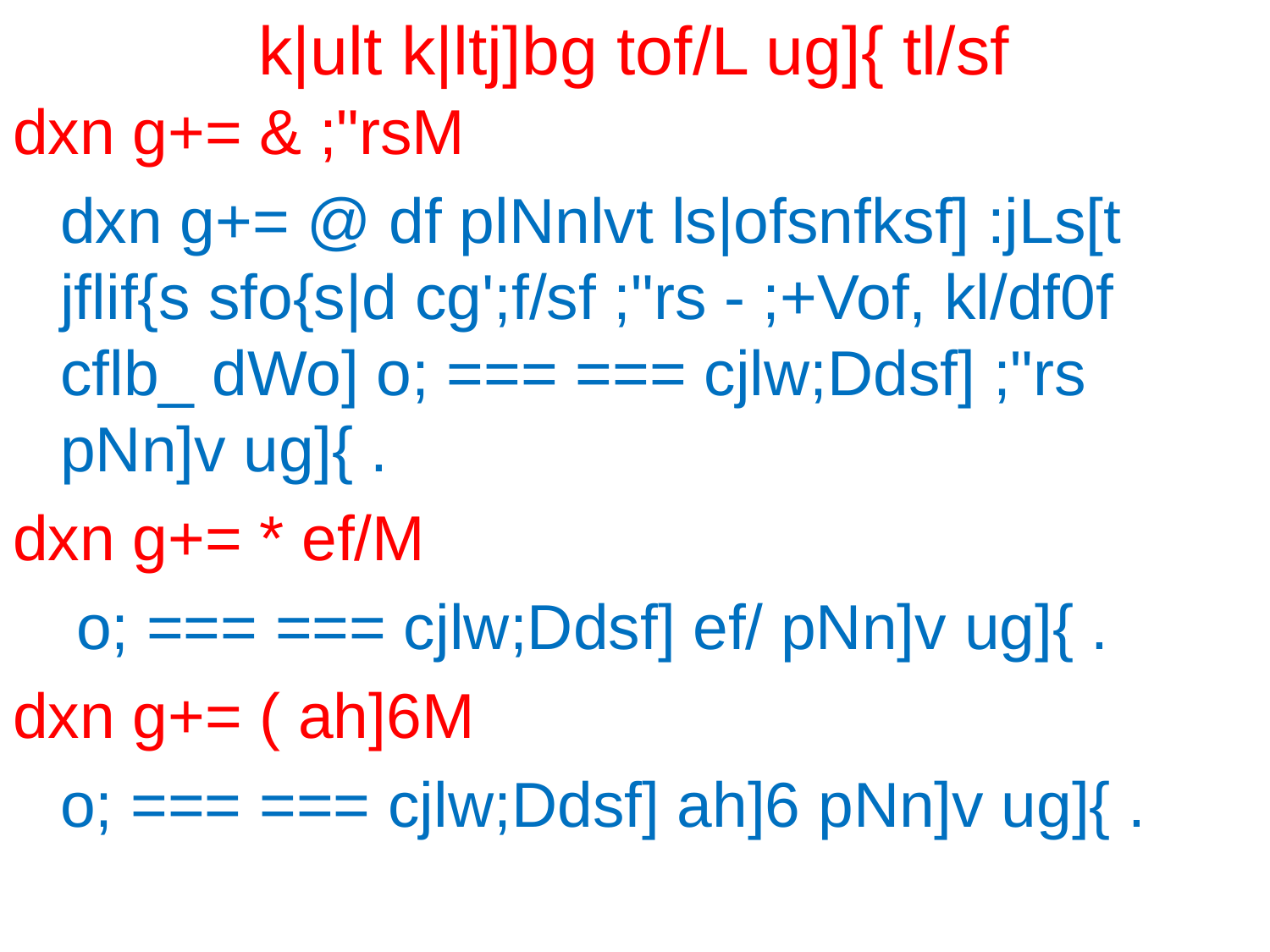

# k|ult k|ltj]bg tof/L ug]{ tl/sf
dxn g+= & ;"rsM
	dxn g+= @ df plNnlvt ls|ofsnfksf] :jLs[t jflif{s sfo{s|d cg';f/sf ;"rs - ;+Vof, kl/df0f cflb_ dWo] o; === === cjlw;Ddsf] ;"rs pNn]v ug]{ .
dxn g+= * ef/M
o; === === cjlw;Ddsf] ef/ pNn]v ug]{ .
dxn g+= ( ah]6M
	o; === === cjlw;Ddsf] ah]6 pNn]v ug]{ .